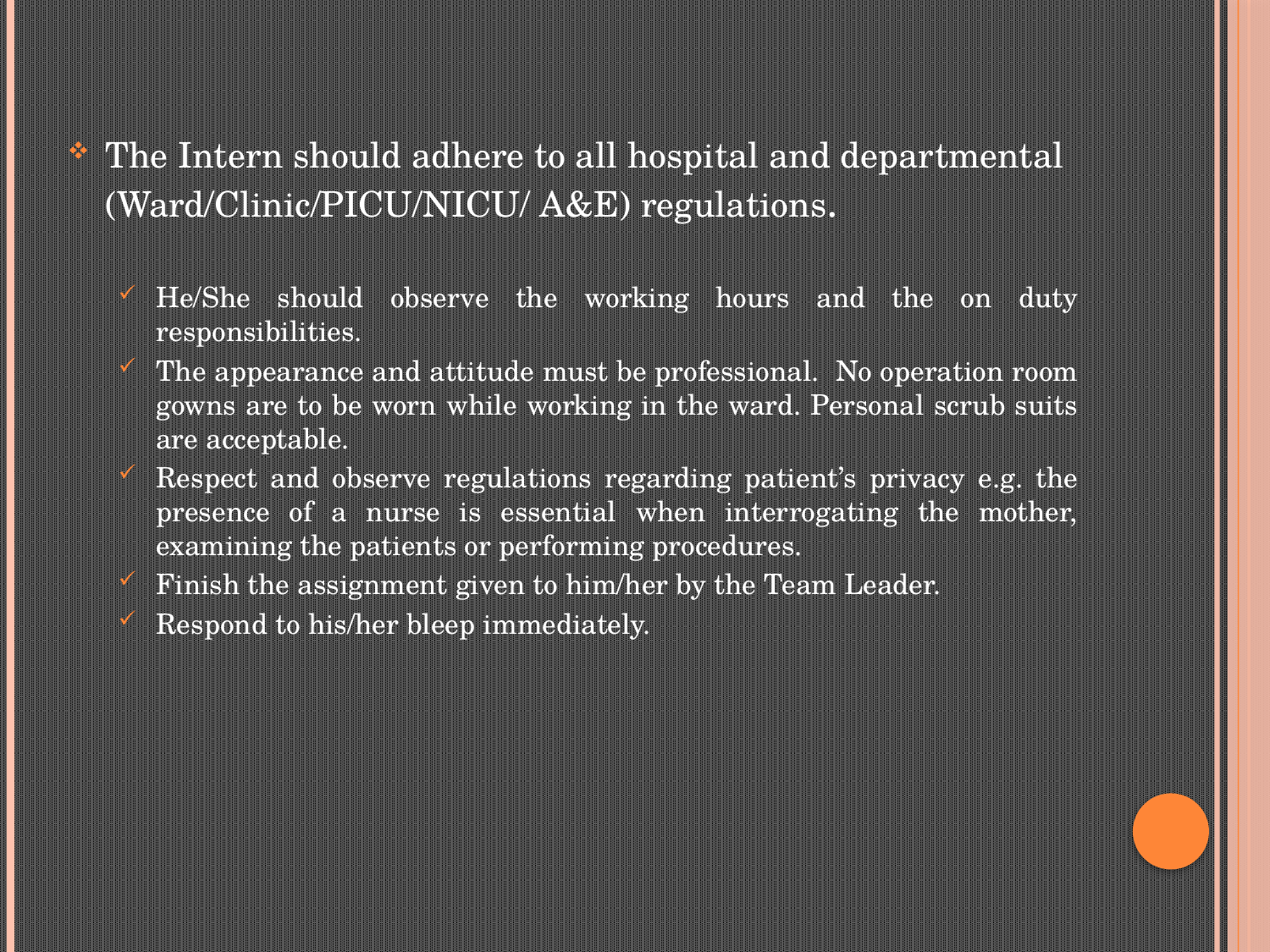

The Intern should adhere to all hospital and departmental (Ward/Clinic/PICU/NICU/ A&E) regulations.

He/She should observe the working hours and the on duty responsibilities.
The appearance and attitude must be professional.  No operation room gowns are to be worn while working in the ward. Personal scrub suits are acceptable.
Respect and observe regulations regarding patient’s privacy e.g. the presence of a nurse is essential when interrogating the mother, examining the patients or performing procedures.
Finish the assignment given to him/her by the Team Leader.
Respond to his/her bleep immediately.